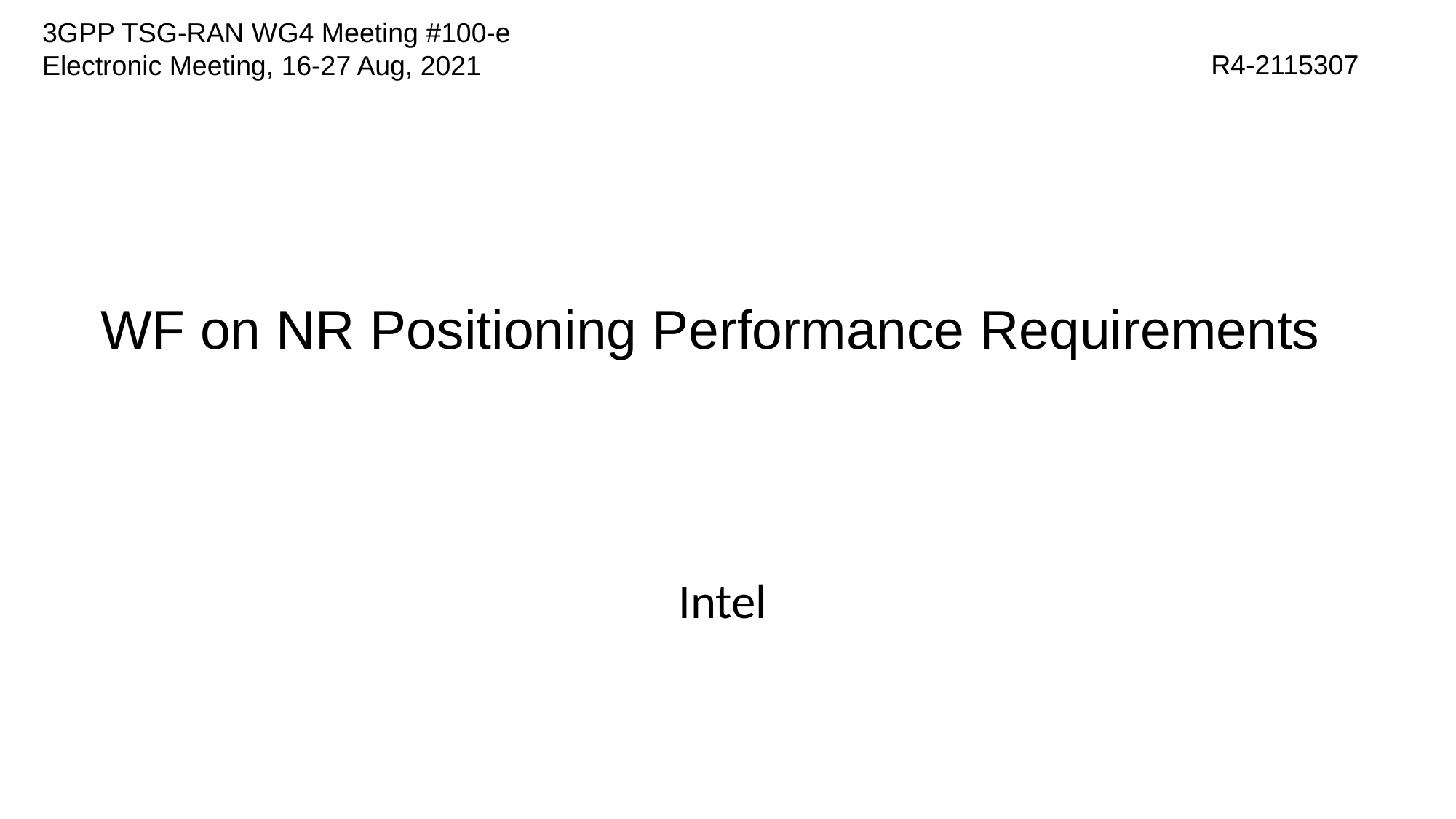

# 3GPP TSG-RAN WG4 Meeting #100-e Electronic Meeting, 16-27 Aug, 2021
R4-2115307
WF on NR Positioning Performance Requirements
Intel